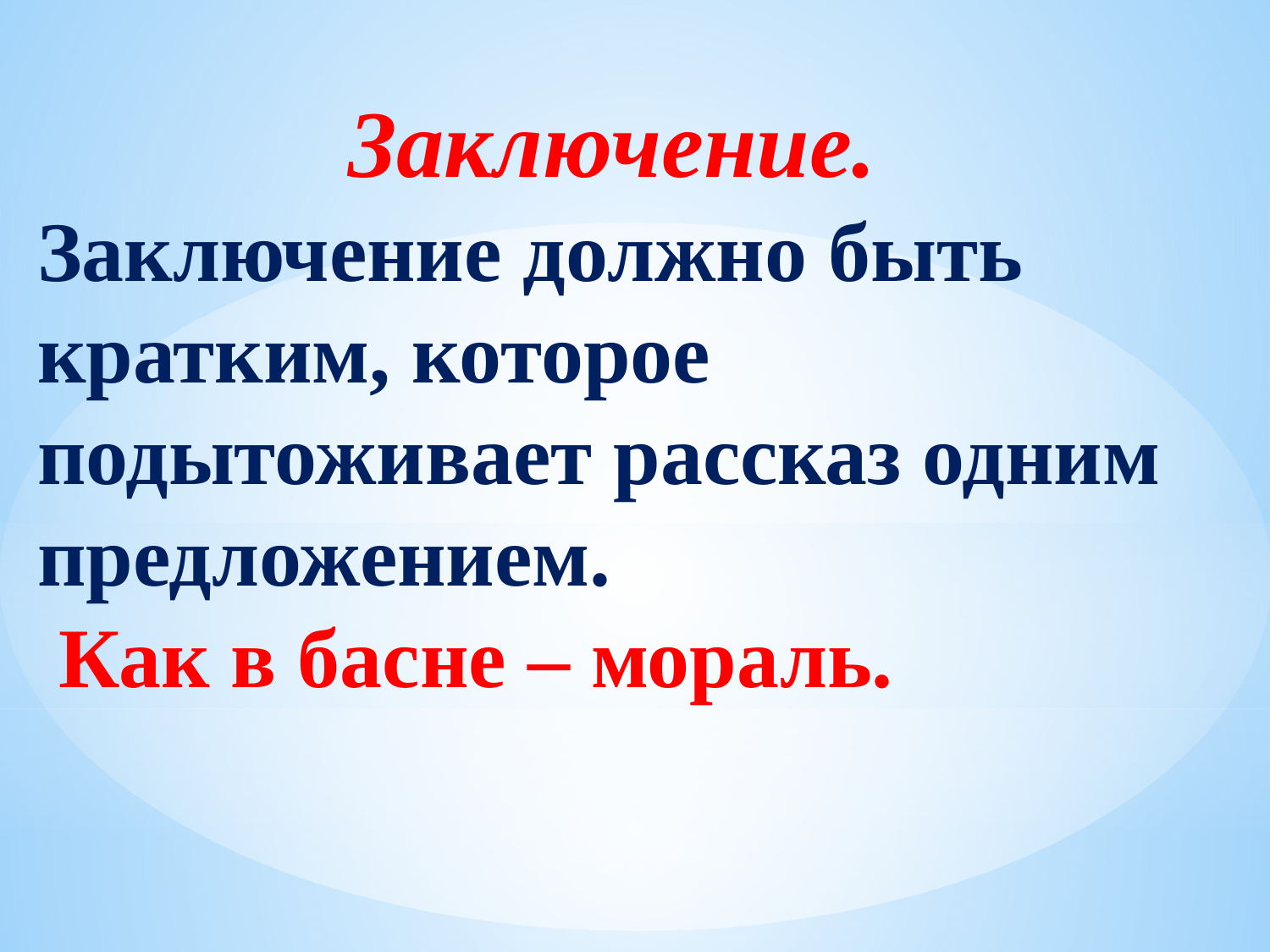

Заключение. Заключение должно быть кратким, которое подытоживает рассказ одним предложением.
 Как в басне – мораль.